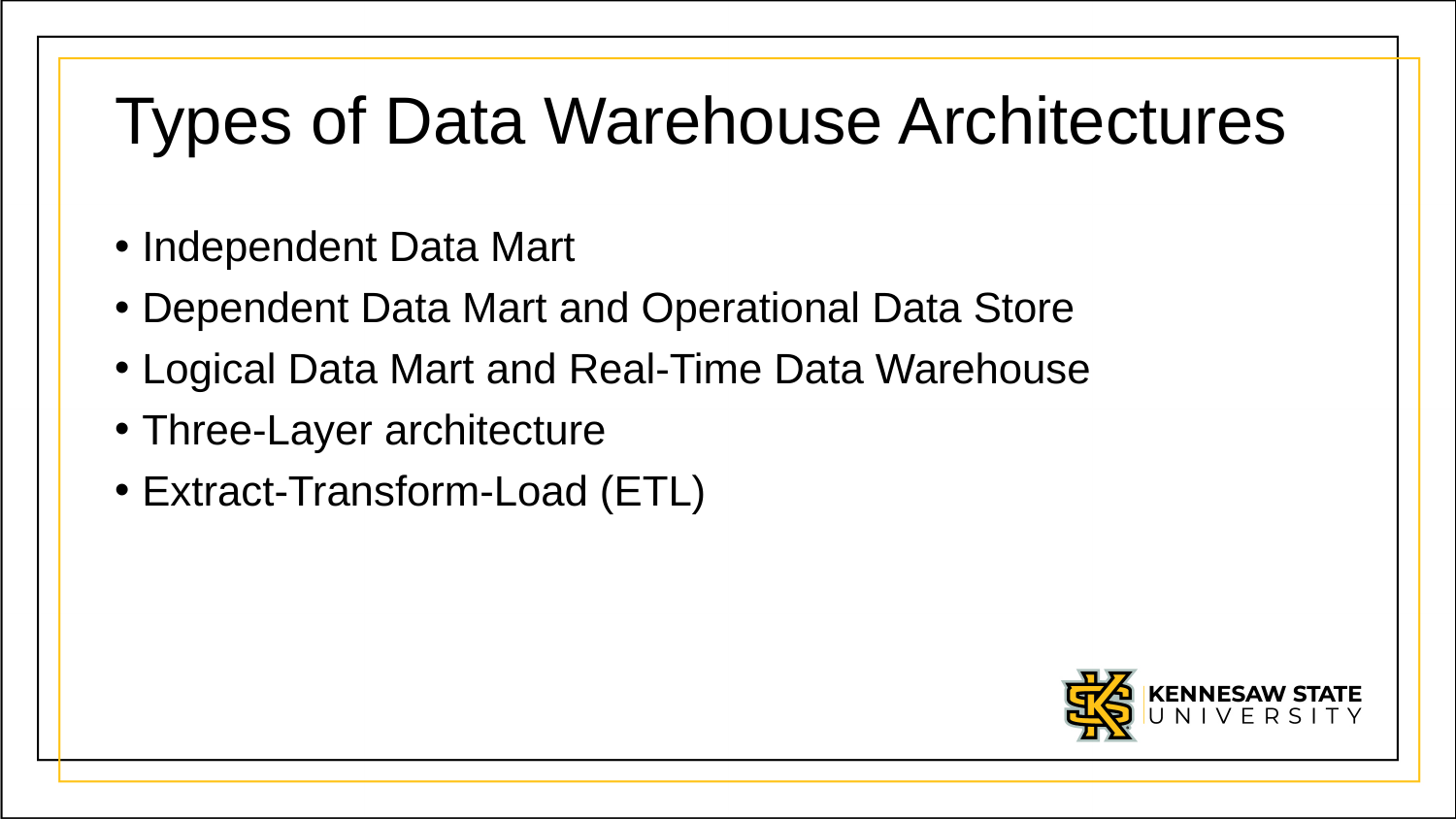

# Types of Data Warehouse Architectures
Independent Data Mart
Dependent Data Mart and Operational Data Store
Logical Data Mart and Real-Time Data Warehouse
Three-Layer architecture
Extract-Transform-Load (ETL)